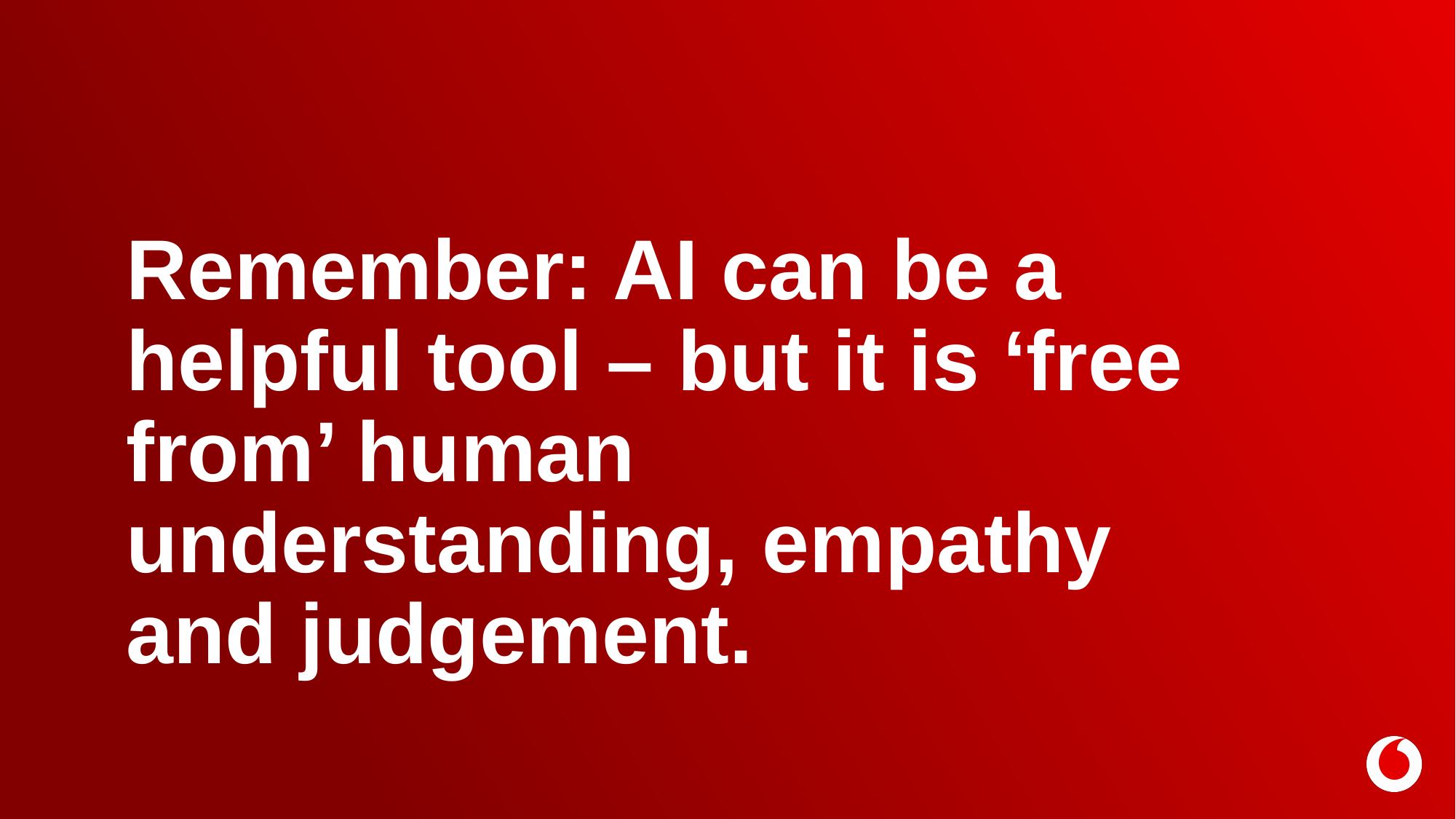

Remember: AI can be a helpful tool – but it is ‘free from’ human understanding, empathy and judgement.